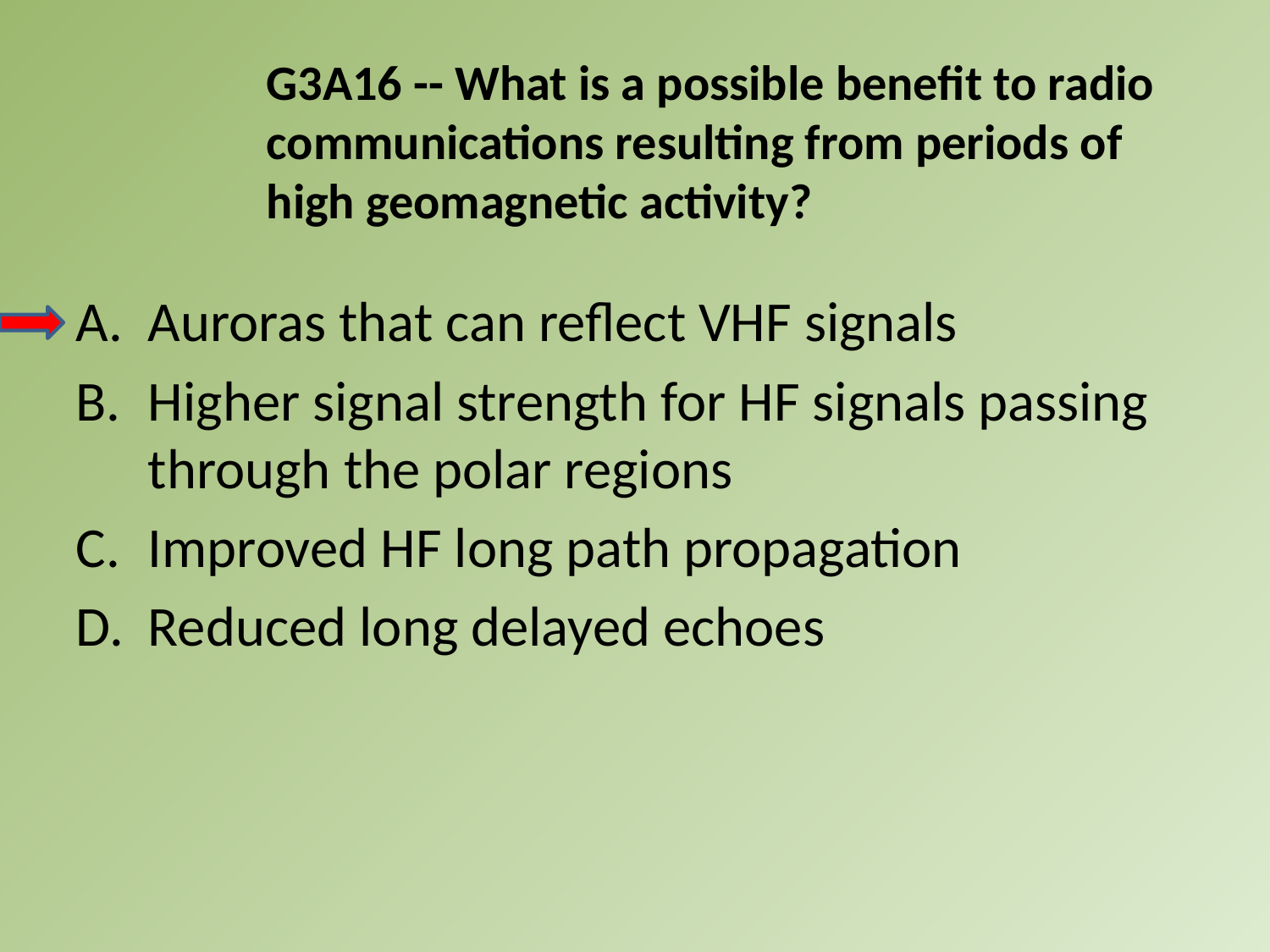

G3A16 -- What is a possible benefit to radio communications resulting from periods of high geomagnetic activity?
A.	Auroras that can reflect VHF signals
B.	Higher signal strength for HF signals passing through the polar regions
C.	Improved HF long path propagation
D.	Reduced long delayed echoes